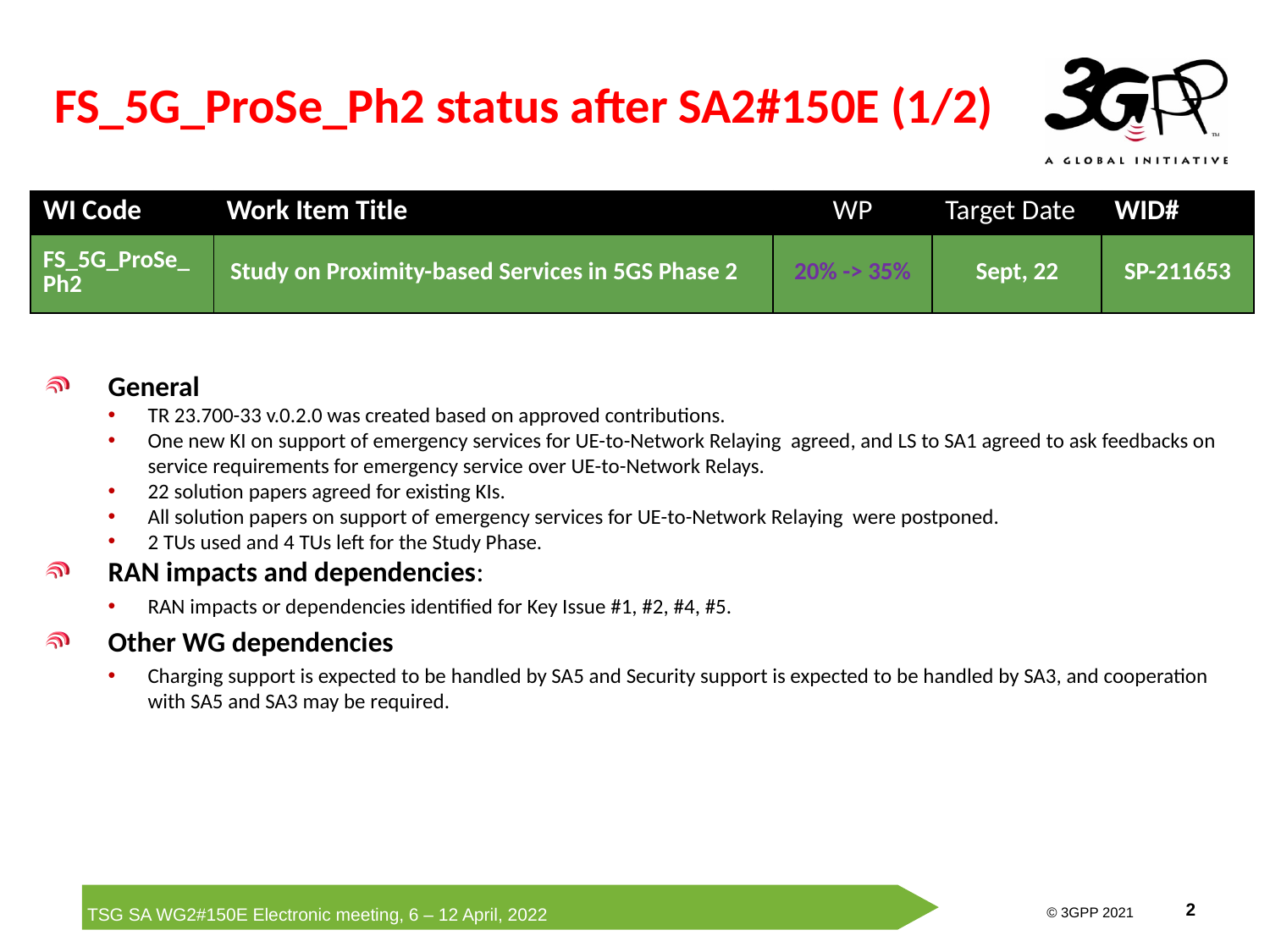

# FS_5G_ProSe_Ph2 status after SA2#150E (1/2)
| WI Code | Work Item Title | WP | Target Date | WID# |
| --- | --- | --- | --- | --- |
| FS\_5G\_ProSe\_Ph2 | Study on Proximity-based Services in 5GS Phase 2 | 20% -> 35% | Sept, 22 | SP-211653 |
General
TR 23.700-33 v.0.2.0 was created based on approved contributions.
One new KI on support of emergency services for UE-to-Network Relaying  agreed, and LS to SA1 agreed to ask feedbacks on service requirements for emergency service over UE-to-Network Relays.
22 solution papers agreed for existing KIs.
All solution papers on support of emergency services for UE-to-Network Relaying  were postponed.
2 TUs used and 4 TUs left for the Study Phase.
RAN impacts and dependencies:
RAN impacts or dependencies identified for Key Issue #1, #2, #4, #5.
Other WG dependencies
Charging support is expected to be handled by SA5 and Security support is expected to be handled by SA3, and cooperation with SA5 and SA3 may be required.